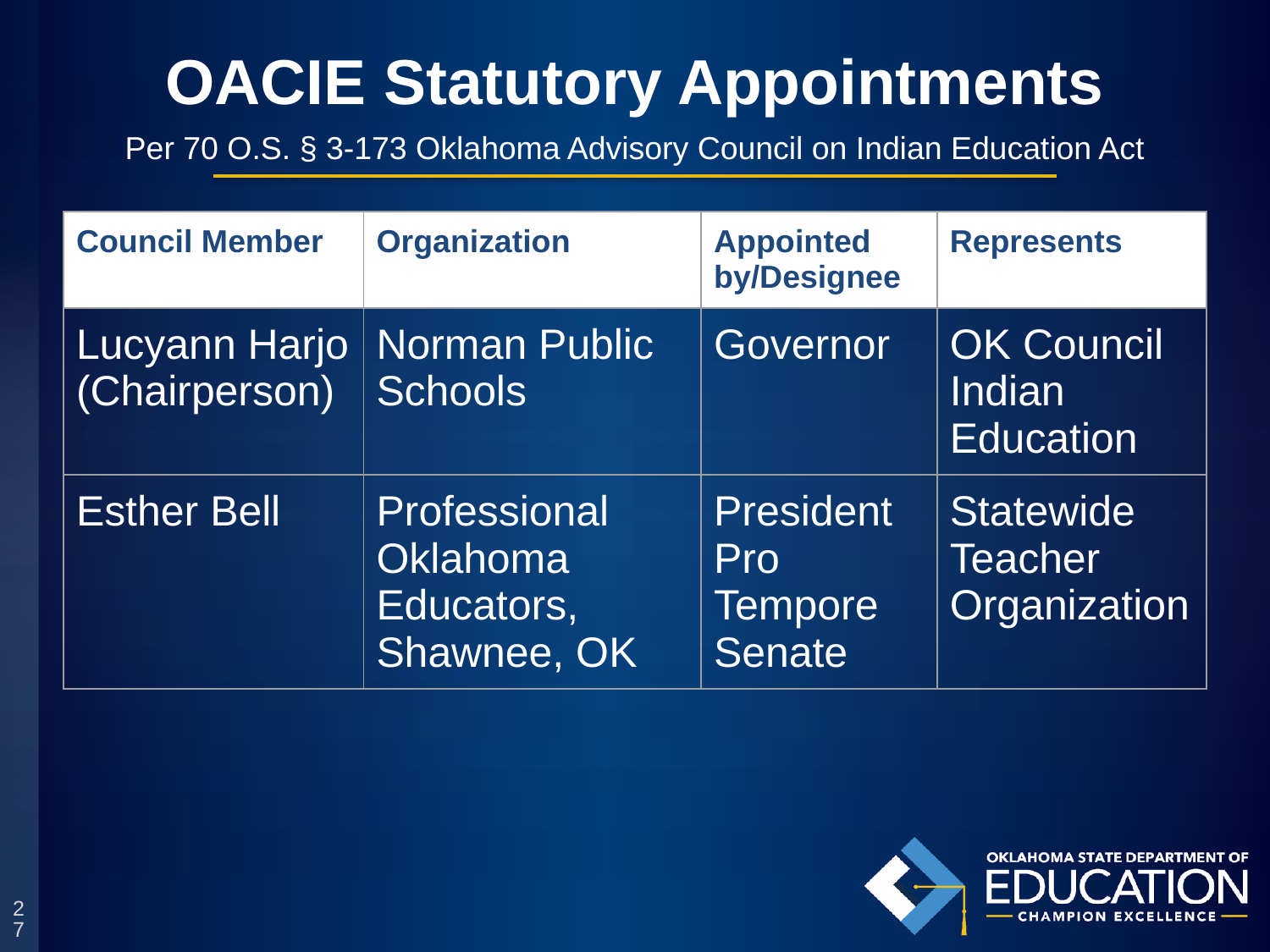

# OACIE Statutory Appointments
Per 70 O.S. § 3-173 Oklahoma Advisory Council on Indian Education Act
| Council Member | Organization | Appointed by/Designee | Represents |
| --- | --- | --- | --- |
| Lucyann Harjo (Chairperson) | Norman Public Schools | Governor | OK Council Indian Education |
| Esther Bell | Professional Oklahoma Educators, Shawnee, OK | President Pro Tempore Senate | Statewide Teacher Organization |
27